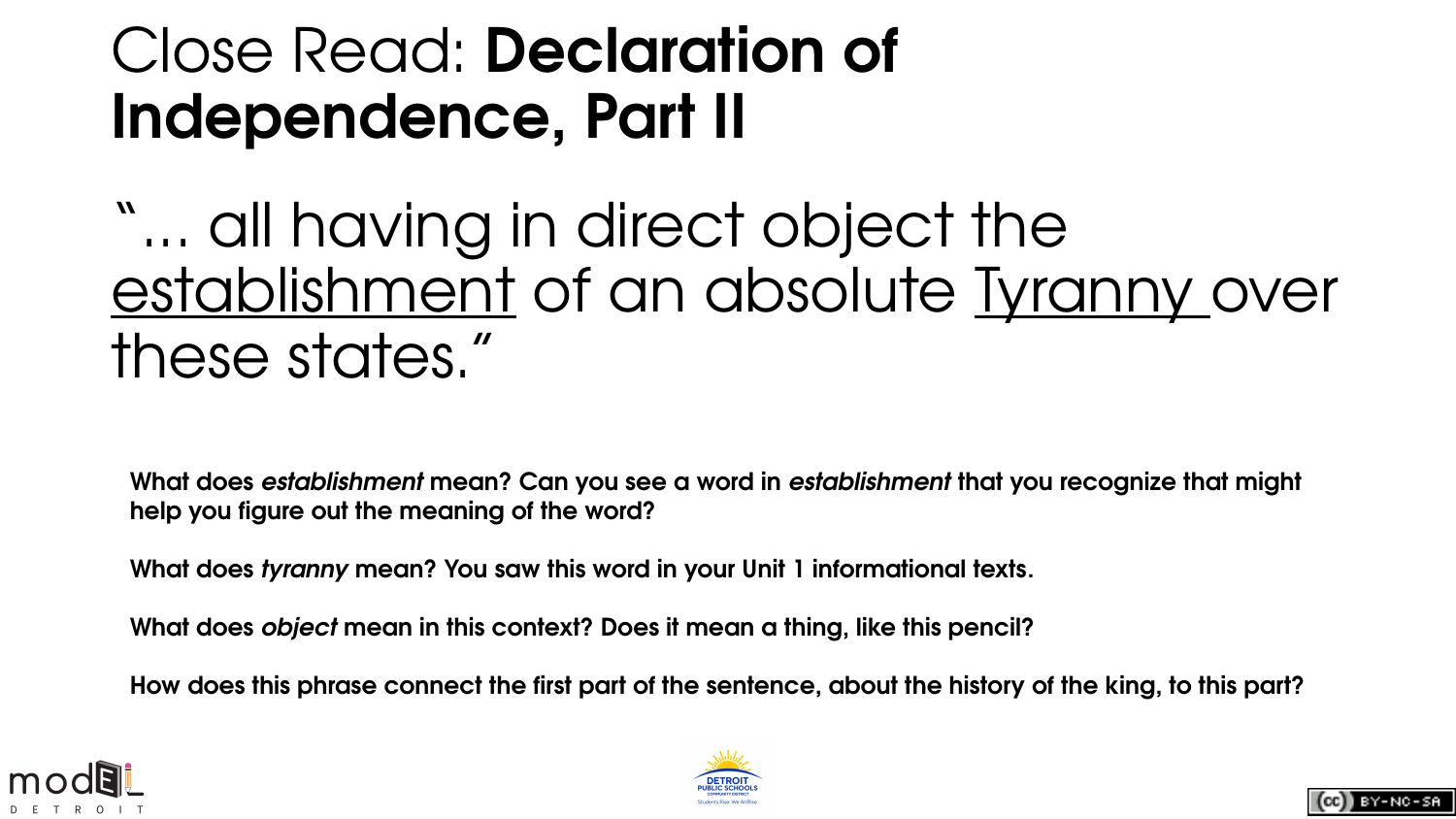

# Close Read: Declaration of Independence, Part II

“... all having in direct object the establishment of an absolute Tyranny over these states.”
What does establishment mean? Can you see a word in establishment that you recognize that might help you figure out the meaning of the word?

What does tyranny mean? You saw this word in your Unit 1 informational texts.

What does object mean in this context? Does it mean a thing, like this pencil?

How does this phrase connect the first part of the sentence, about the history of the king, to this part?